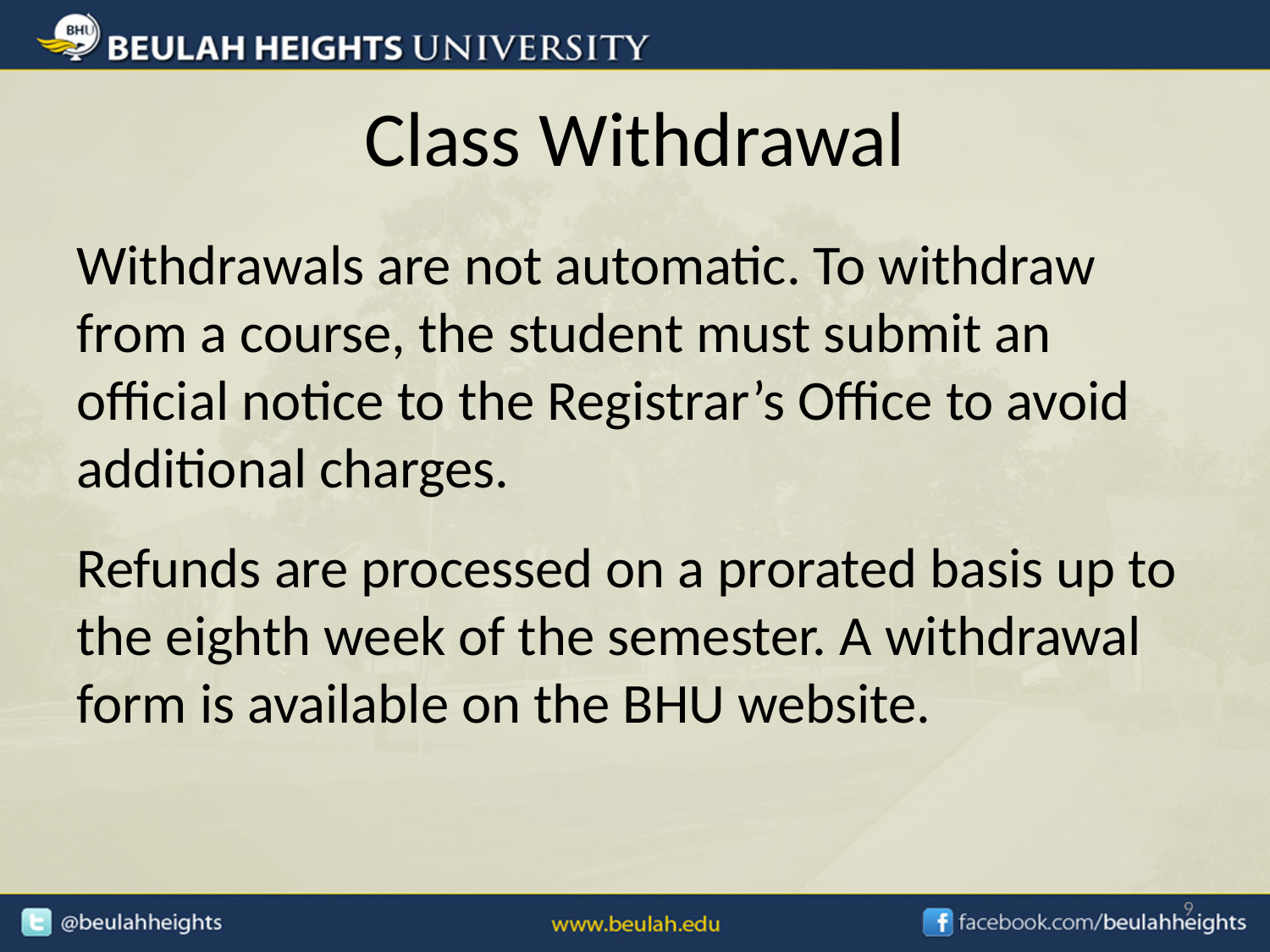

# Class Withdrawal
Withdrawals are not automatic. To withdraw from a course, the student must submit an official notice to the Registrar’s Office to avoid additional charges.
Refunds are processed on a prorated basis up to the eighth week of the semester. A withdrawal form is available on the BHU website.

9